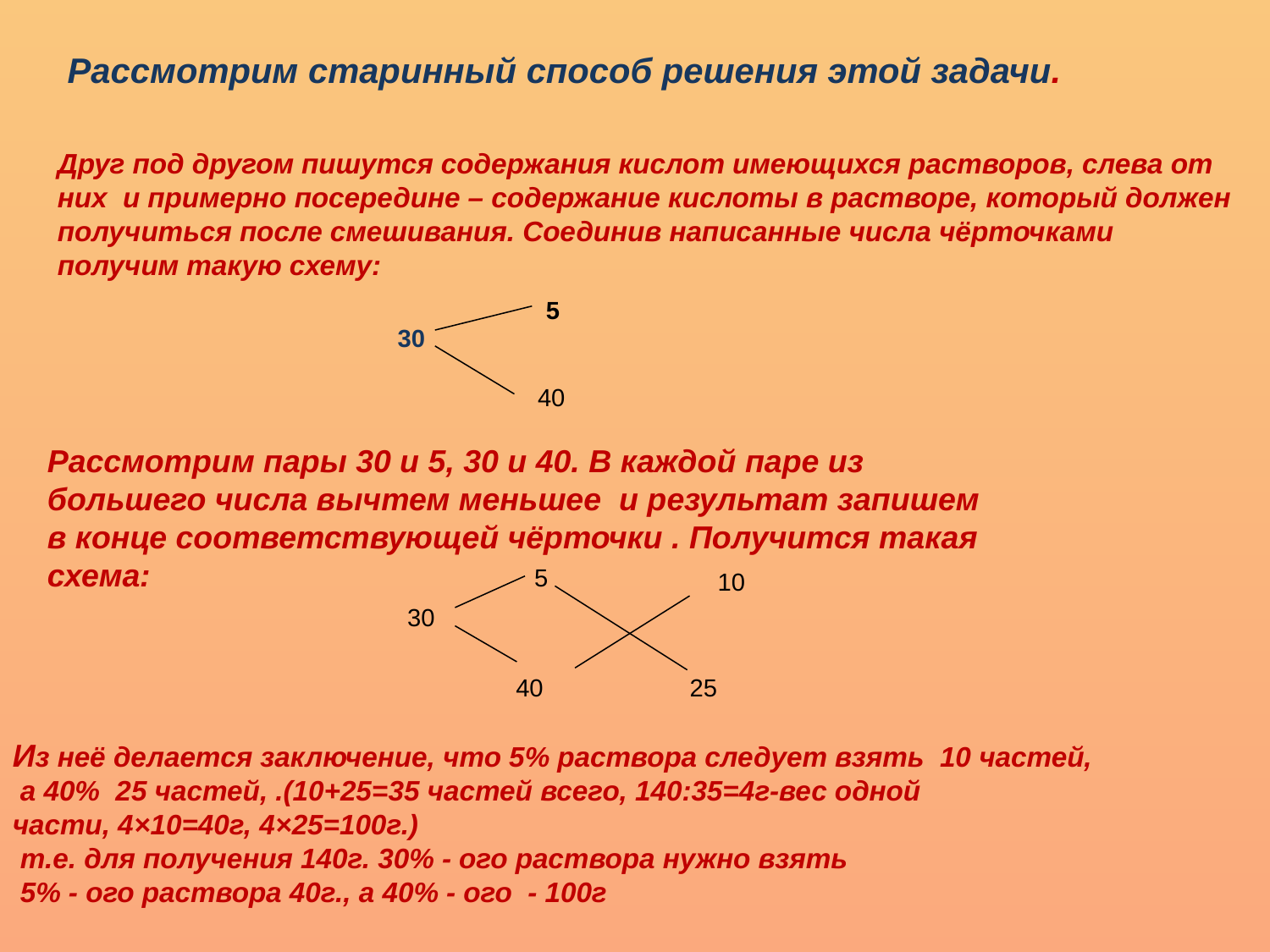

Рассмотрим старинный способ решения этой задачи.
Друг под другом пишутся содержания кислот имеющихся растворов, слева от них  и примерно посередине – содержание кислоты в растворе, который должен получиться после смешивания. Соединив написанные числа чёрточками получим такую схему:
 5

30

40
Рассмотрим пары 30 и 5, 30 и 40. В каждой паре из большего числа вычтем меньшее  и результат запишем в конце соответствующей чёрточки . Получится такая схема:
 5
10

30

40                     25
Из неё делается заключение, что 5% раствора следует взять  10 частей,
 а 40%  25 частей, .(10+25=35 частей всего, 140:35=4г-вес одной
части, 4×10=40г, 4×25=100г.)
 т.е. для получения 140г. 30% - ого раствора нужно взять
 5% - ого раствора 40г., а 40% - ого  - 100г